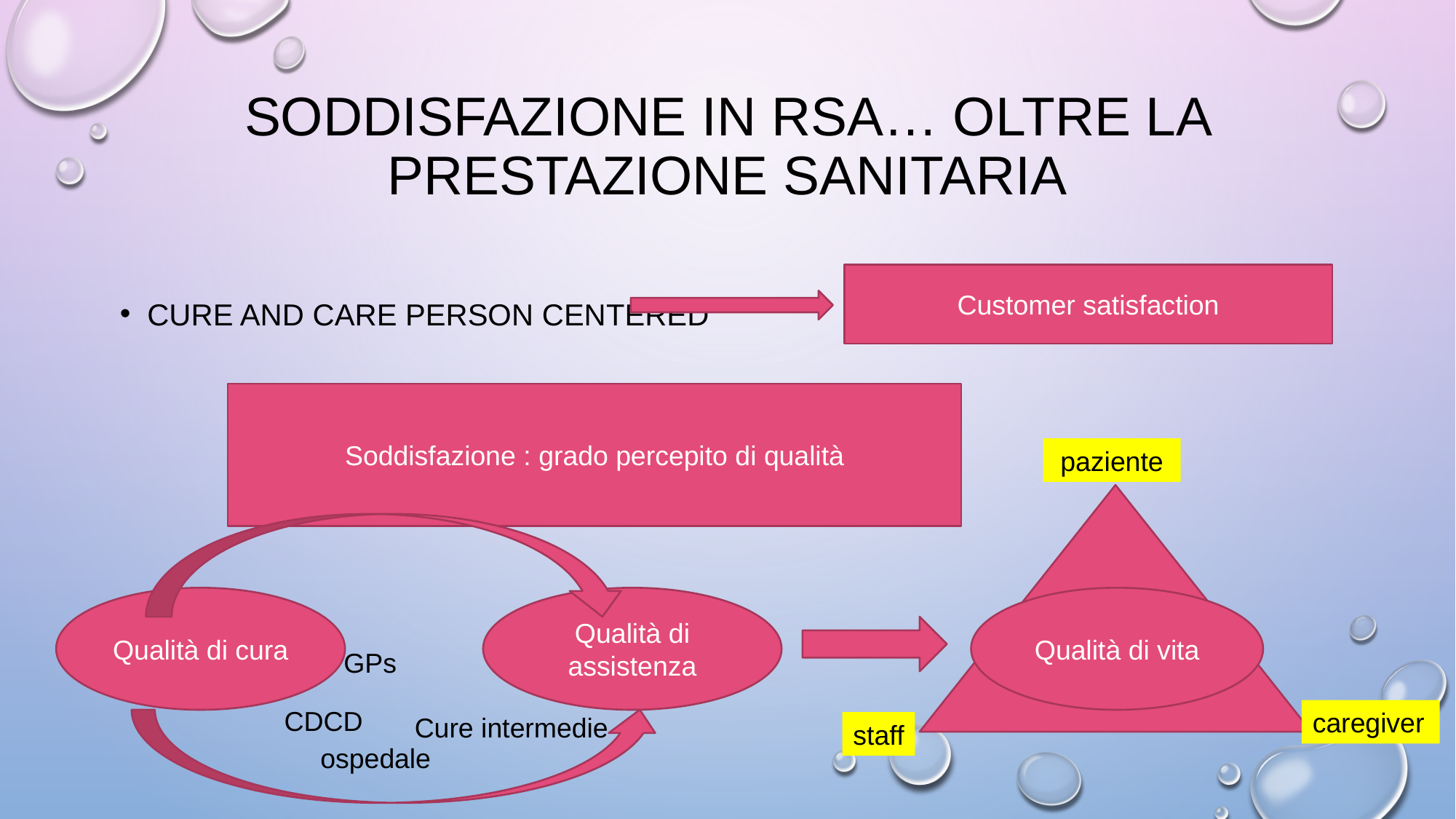

# SODDISFAZIONE IN RSA… OLTRE LA PRESTAZIONE SANITARIA
Customer satisfaction
cure and care Person centered

Soddisfazione : grado percepito di qualità
paziente

Qualità di cura
Qualità di assistenza
Qualità di vita
GPs
CDCD
caregiver
Cure intermedie

staff
ospedale